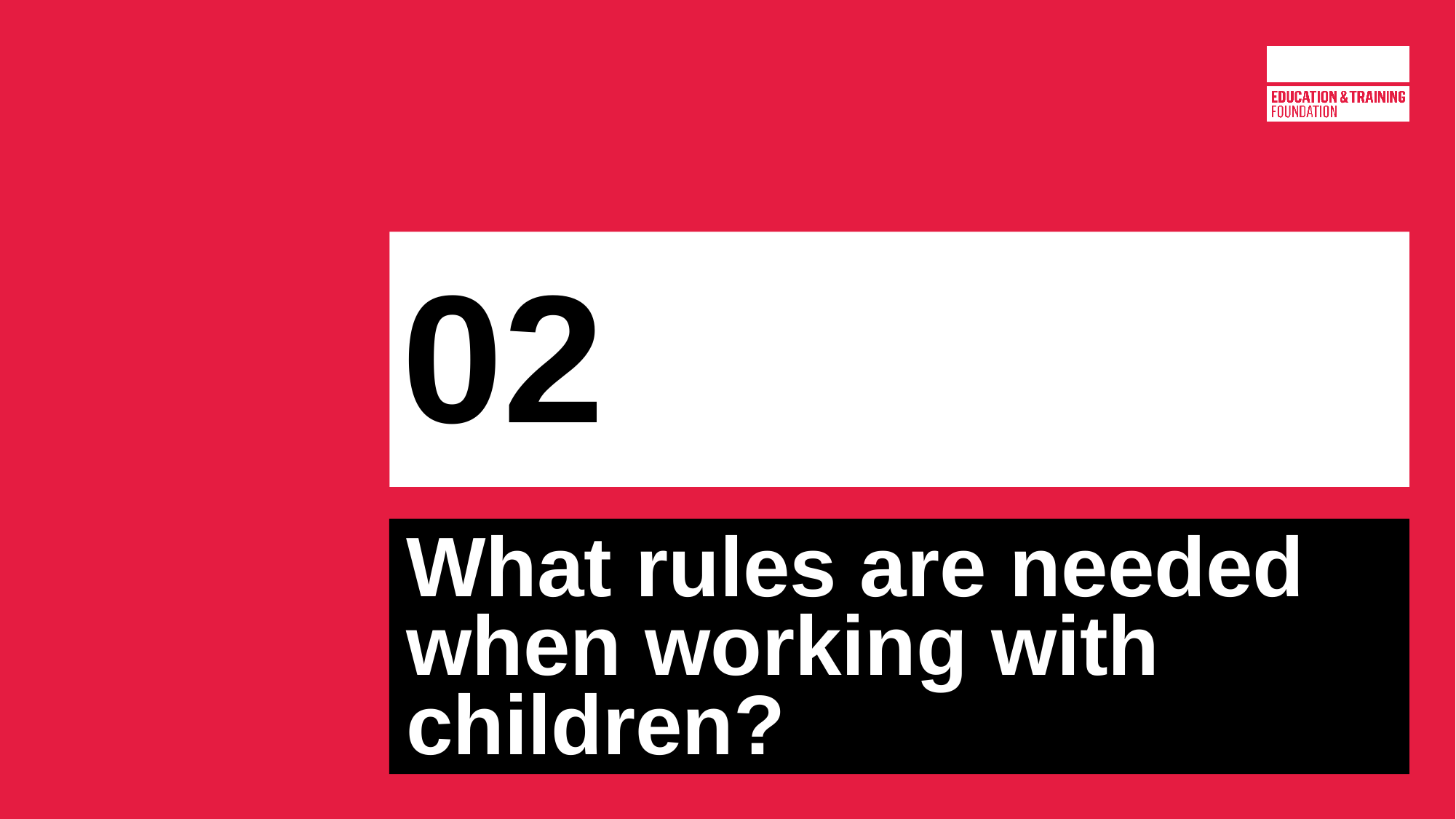

# 02
What rules are needed when working with children?